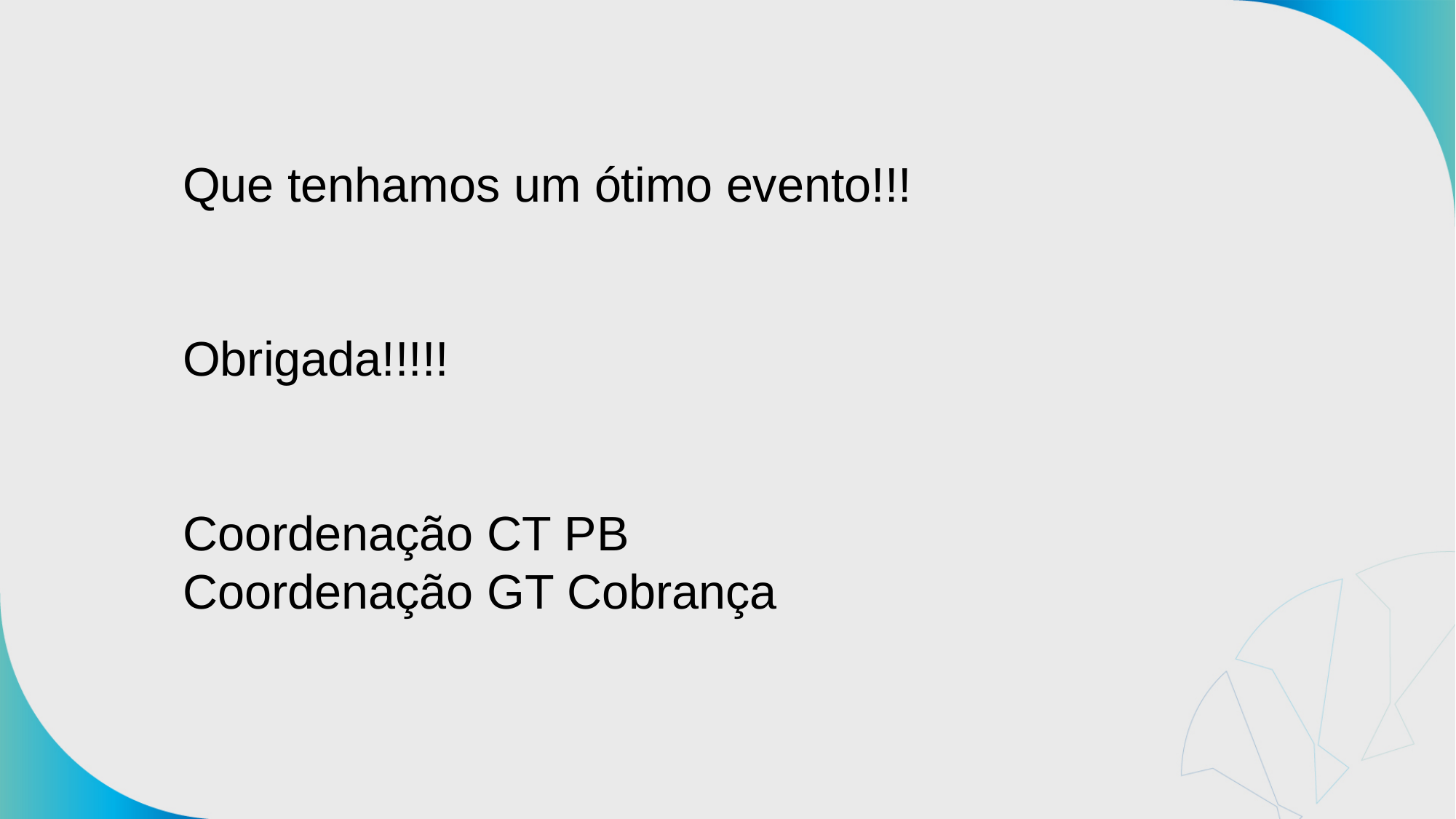

Que tenhamos um ótimo evento!!!
Obrigada!!!!!

Coordenação CT PB
Coordenação GT Cobrança